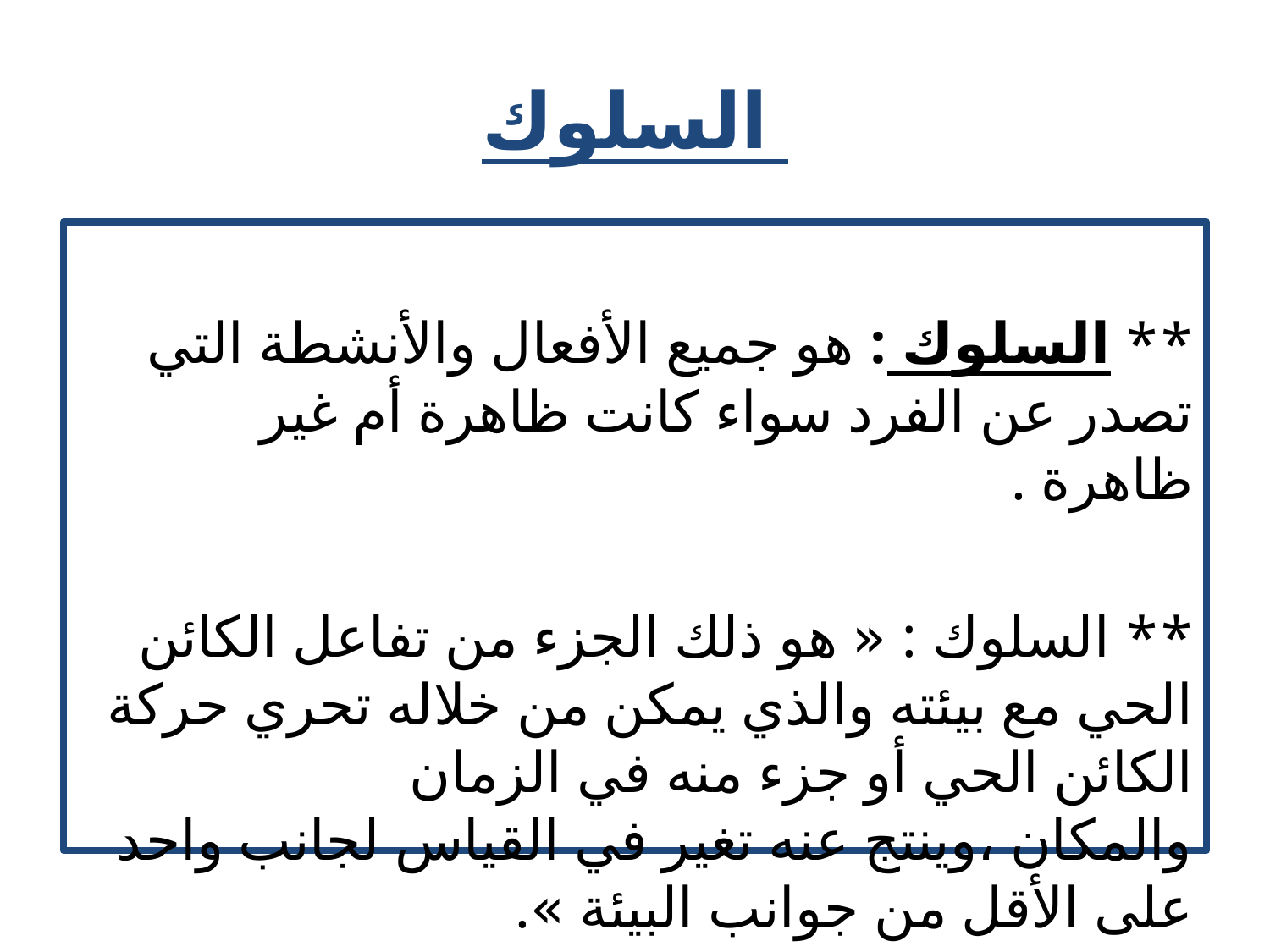

# السلوك

** السلوك : هو جميع الأفعال والأنشطة التي تصدر عن الفرد سواء كانت ظاهرة أم غير ظاهرة .

** السلوك : « هو ذلك الجزء من تفاعل الكائن الحي مع بيئته والذي يمكن من خلاله تحري حركة الكائن الحي أو جزء منه في الزمان والمكان ،وينتج عنه تغير في القياس لجانب واحد على الأقل من جوانب البيئة ».